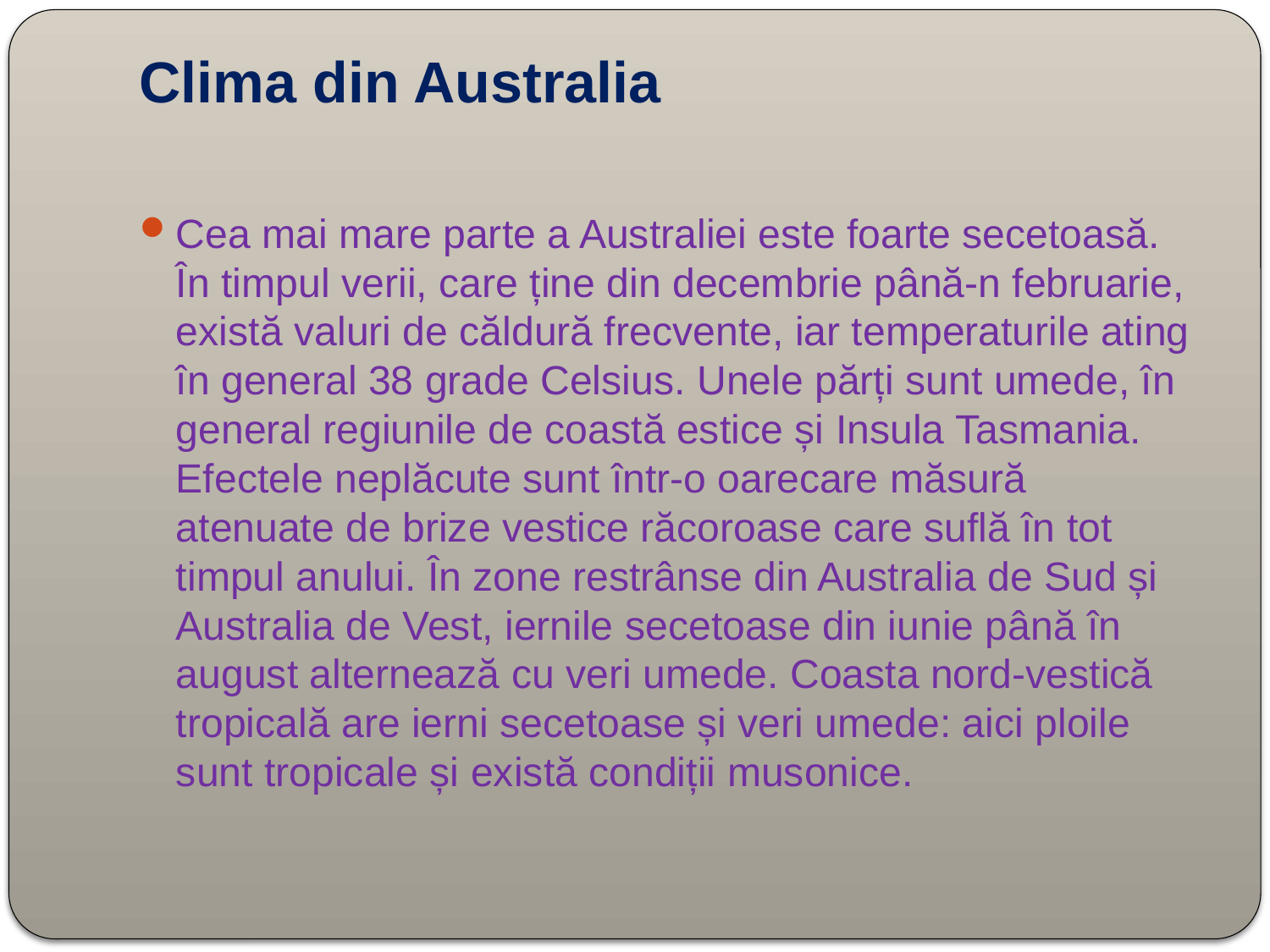

# Clima din Australia
Cea mai mare parte a Australiei este foarte secetoasă. În timpul verii, care ține din decembrie până-n februarie, există valuri de căldură frecvente, iar temperaturile ating în general 38 grade Celsius. Unele părți sunt umede, în general regiunile de coastă estice și Insula Tasmania. Efectele neplăcute sunt într-o oarecare măsură atenuate de brize vestice răcoroase care suflă în tot timpul anului. În zone restrânse din Australia de Sud și Australia de Vest, iernile secetoase din iunie până în august alternează cu veri umede. Coasta nord-vestică tropicală are ierni secetoase și veri umede: aici ploile sunt tropicale și există condiții musonice.